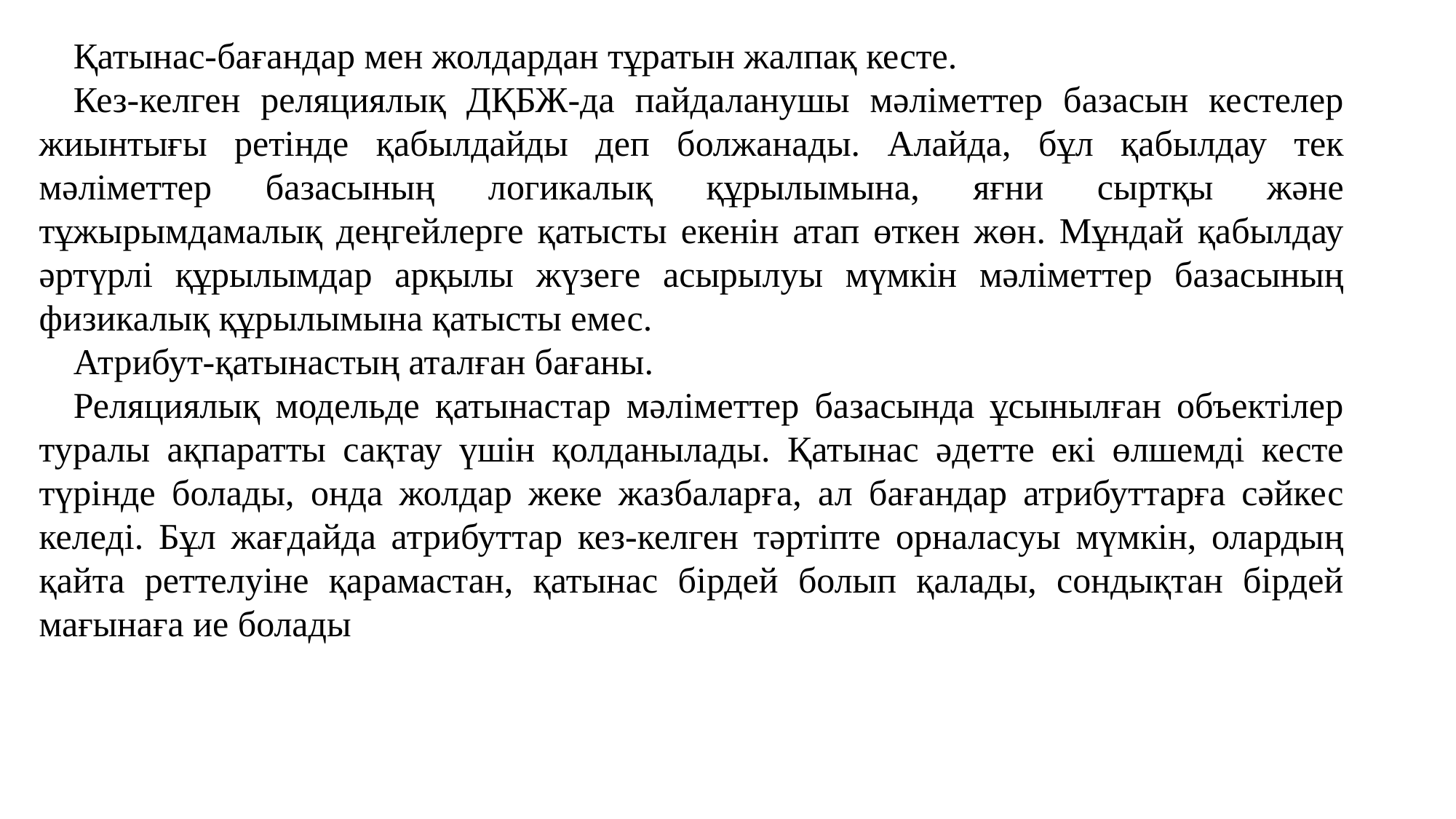

Қатынас-бағандар мен жолдардан тұратын жалпақ кесте.
Кез-келген реляциялық ДҚБЖ-да пайдаланушы мәліметтер базасын кестелер жиынтығы ретінде қабылдайды деп болжанады. Алайда, бұл қабылдау тек мәліметтер базасының логикалық құрылымына, яғни сыртқы және тұжырымдамалық деңгейлерге қатысты екенін атап өткен жөн. Мұндай қабылдау әртүрлі құрылымдар арқылы жүзеге асырылуы мүмкін мәліметтер базасының физикалық құрылымына қатысты емес.
Атрибут-қатынастың аталған бағаны.
Реляциялық модельде қатынастар мәліметтер базасында ұсынылған объектілер туралы ақпаратты сақтау үшін қолданылады. Қатынас әдетте екі өлшемді кесте түрінде болады, онда жолдар жеке жазбаларға, ал бағандар атрибуттарға сәйкес келеді. Бұл жағдайда атрибуттар кез-келген тәртіпте орналасуы мүмкін, олардың қайта реттелуіне қарамастан, қатынас бірдей болып қалады, сондықтан бірдей мағынаға ие болады